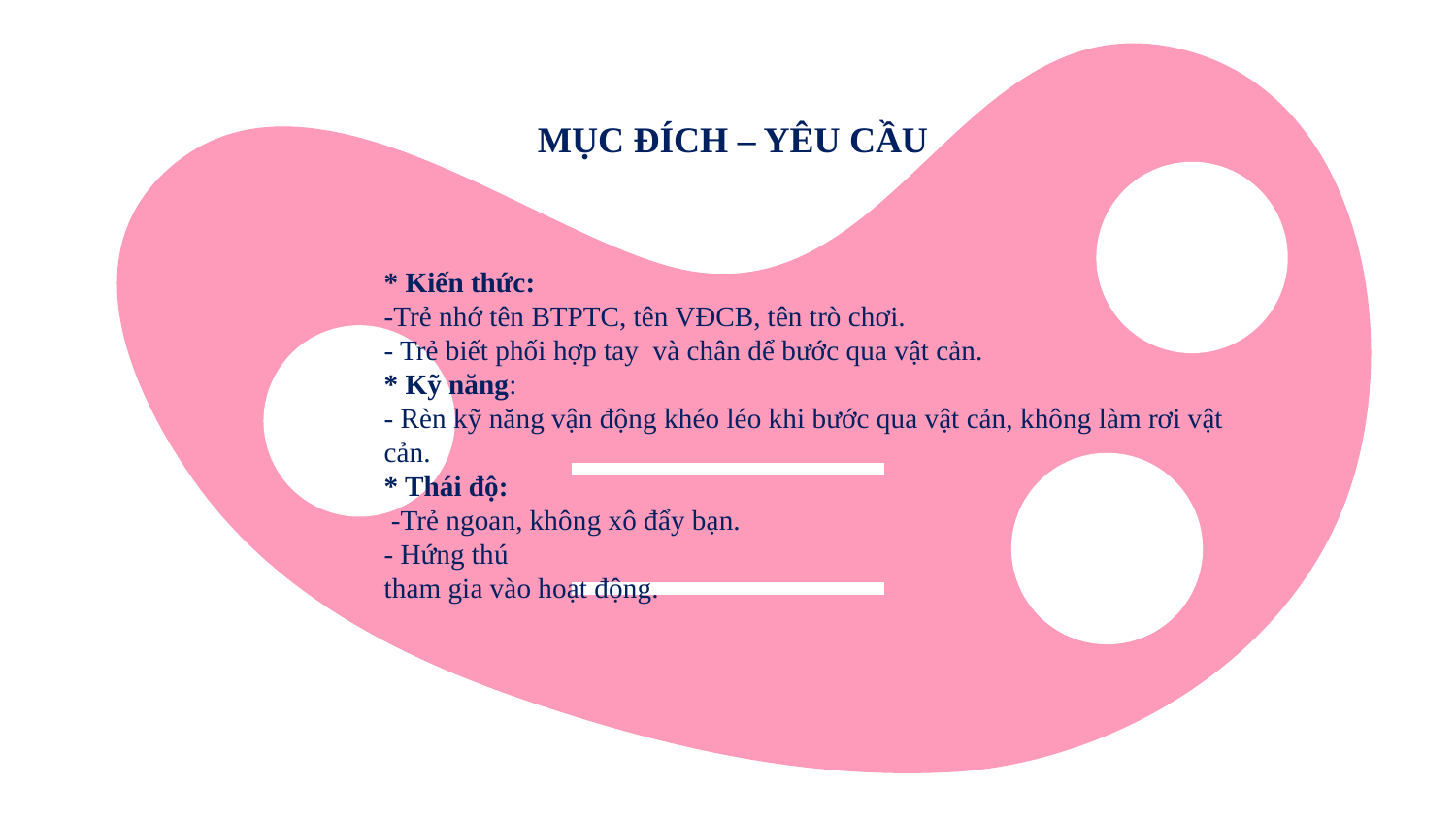

MỤC ĐÍCH – YÊU CẦU

* Kiến thức:
-Trẻ nhớ tên BTPTC, tên VĐCB, tên trò chơi.
- Trẻ biết phối hợp tay  và chân để bước qua vật cản.
* Kỹ năng:
- Rèn kỹ năng vận động khéo léo khi bước qua vật cản, không làm rơi vật cản.
* Thái độ:
 -Trẻ ngoan, không xô đẩy bạn.
- Hứng thú
tham gia vào hoạt động.